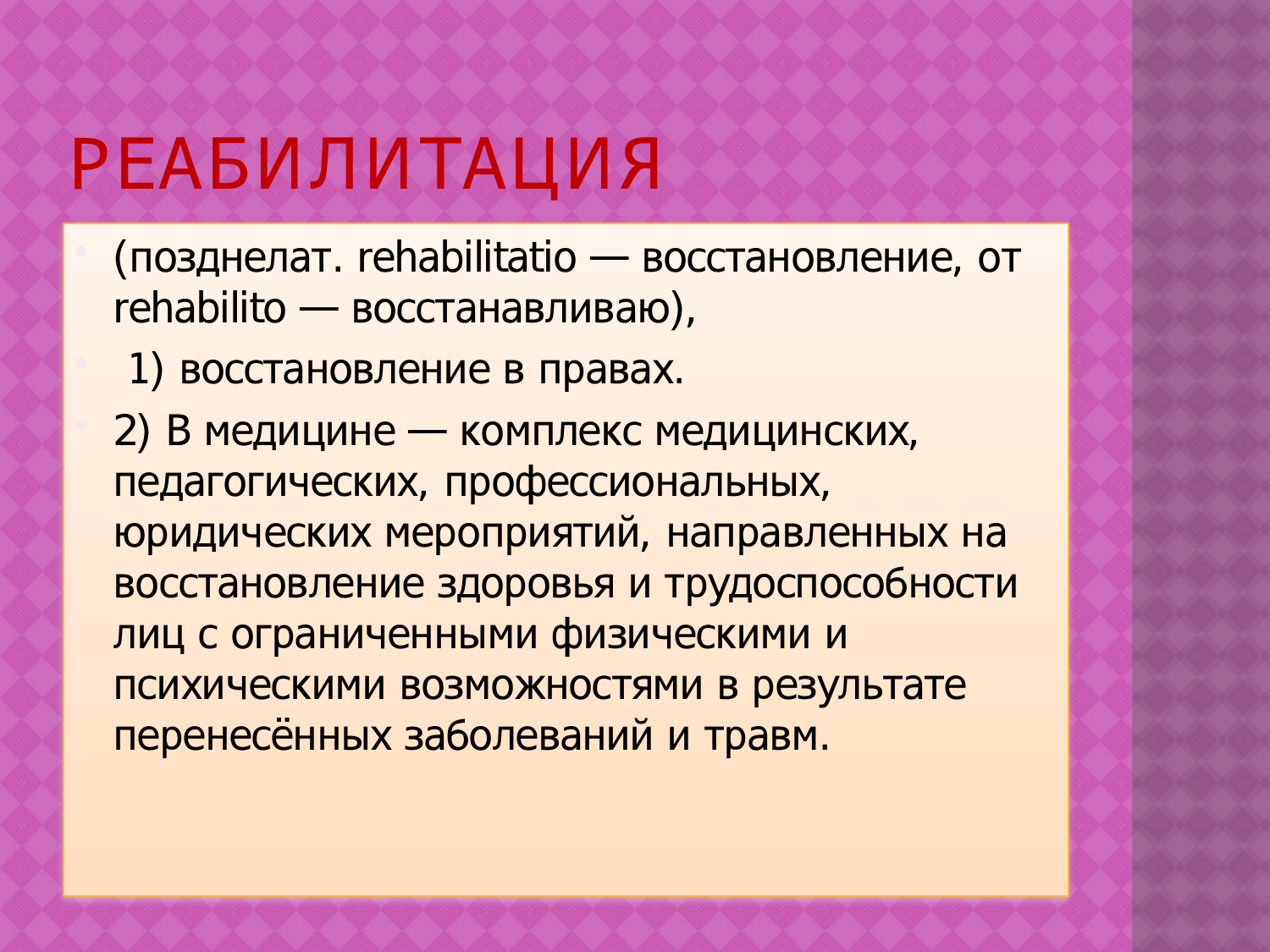

# Реабилитация
(позднелат. rehabilitatio — восстановление, от rehabilito — восстанавливаю),
 1) восстановление в правах.
2) В медицине — комплекс медицинских, педагогических, профессиональных, юридических мероприятий, направленных на восстановление здоровья и трудоспособности лиц с ограниченными физическими и психическими возможностями в результате перенесённых заболеваний и травм.